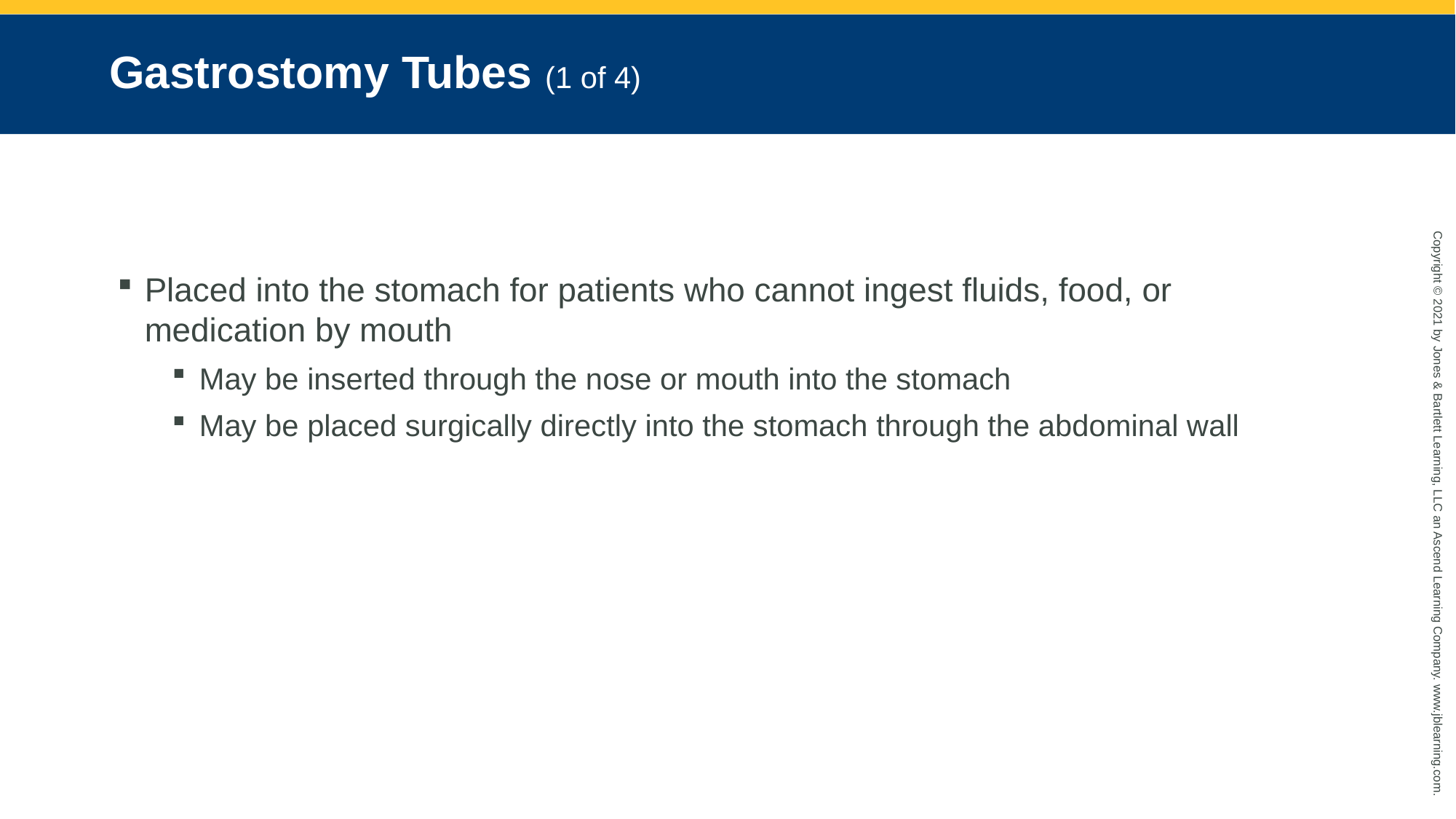

# Gastrostomy Tubes (1 of 4)
Placed into the stomach for patients who cannot ingest fluids, food, or medication by mouth
May be inserted through the nose or mouth into the stomach
May be placed surgically directly into the stomach through the abdominal wall